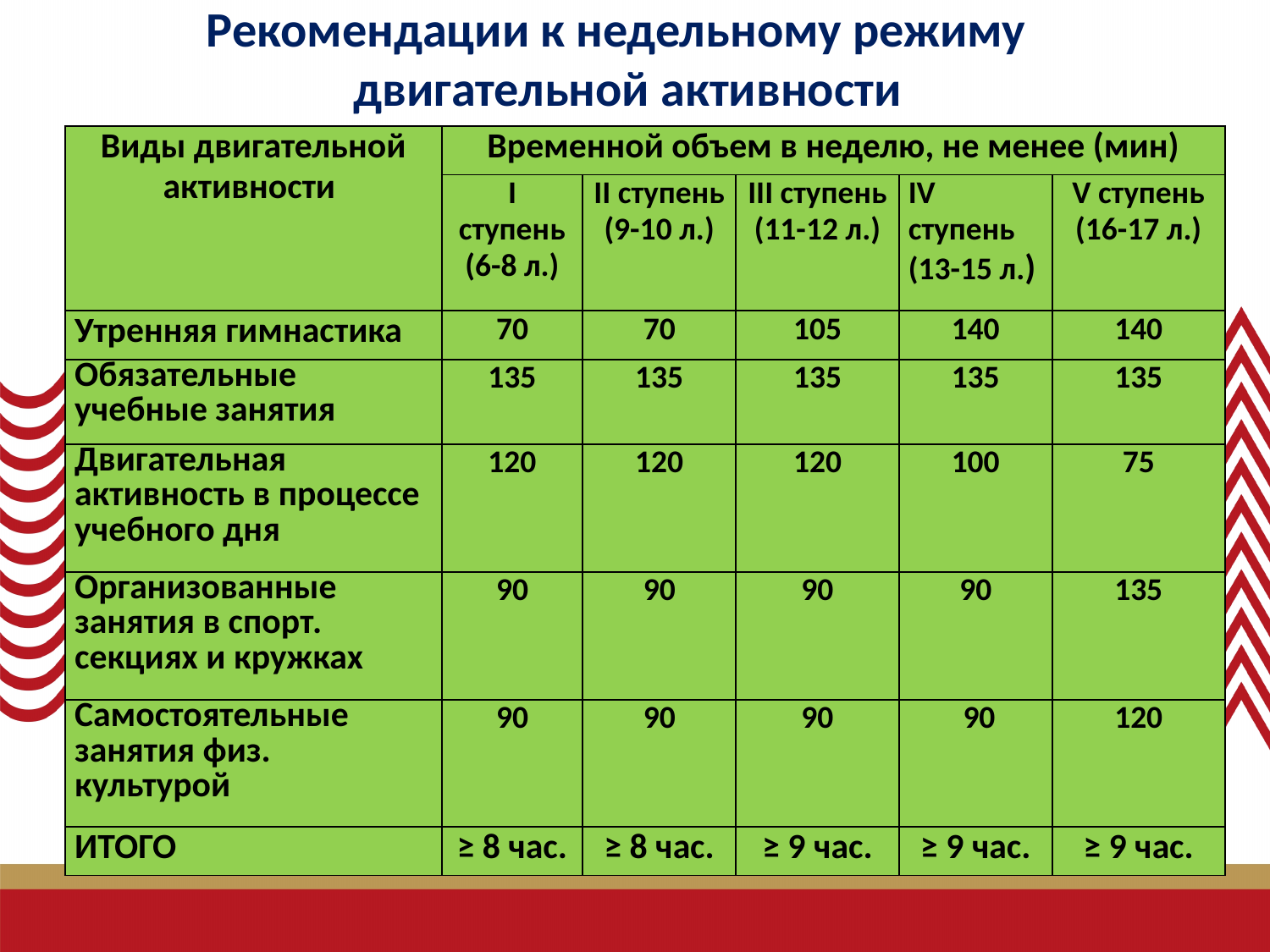

# Рекомендации к недельному режиму двигательной активности
| Виды двигательной активности | Временной объем в неделю, не менее (мин) |  |  |  |  |
| --- | --- | --- | --- | --- | --- |
|  | I ступень (6-8 л.) | II ступень (9-10 л.) | III ступень (11-12 л.) | IV ступень (13-15 л.) | V ступень (16-17 л.) |
| Утренняя гимнастика | 70 | 70 | 105 | 140 | 140 |
| Обязательные учебные занятия | 135 | 135 | 135 | 135 | 135 |
| Двигательная активность в процессе учебного дня | 120 | 120 | 120 | 100 | 75 |
| Организованные занятия в спорт. секциях и кружках | 90 | 90 | 90 | 90 | 135 |
| Самостоятельные занятия физ. культурой | 90 | 90 | 90 | 90 | 120 |
| ИТОГО | ≥ 8 час. | ≥ 8 час. | ≥ 9 час. | ≥ 9 час. | ≥ 9 час. |